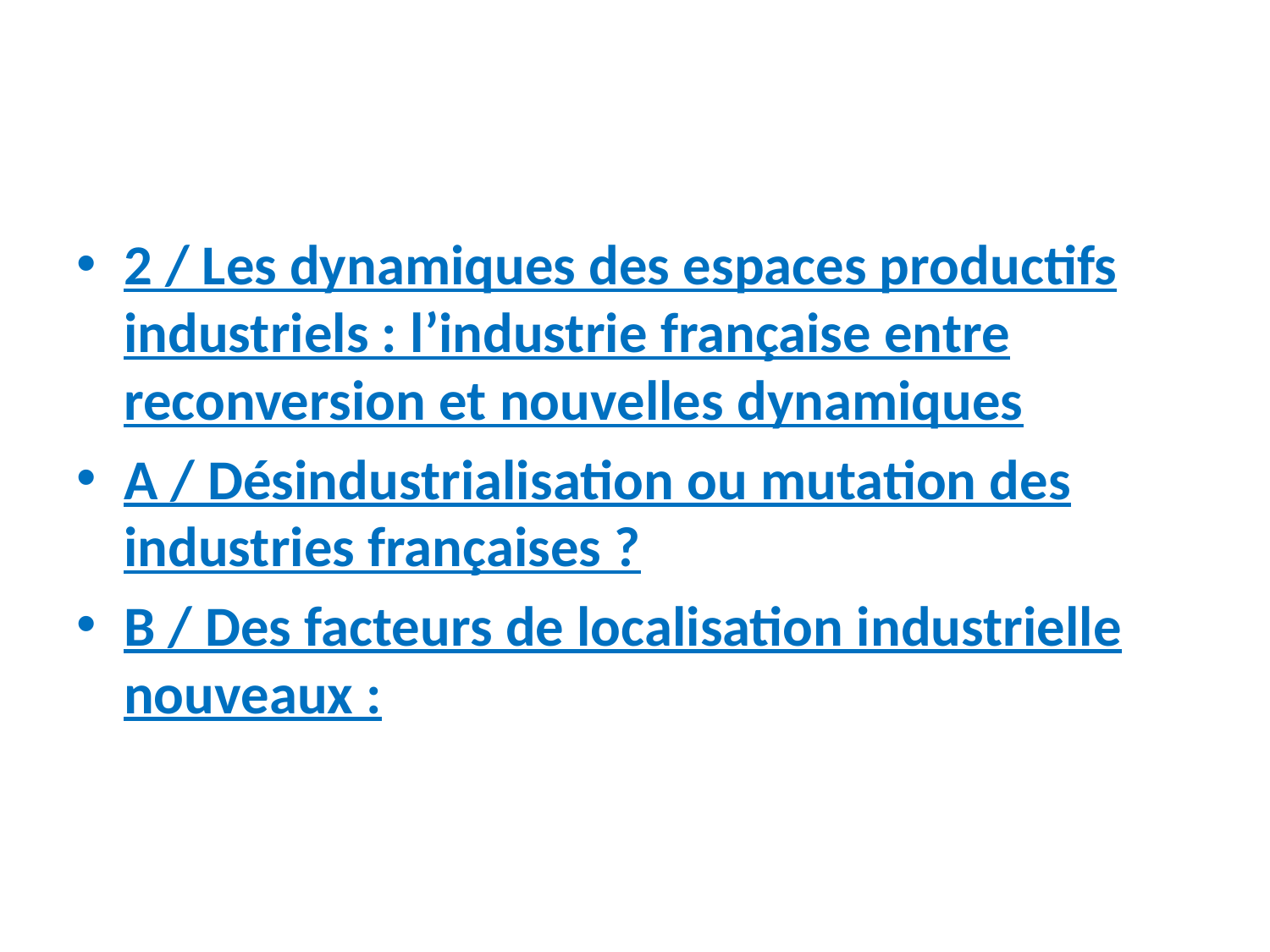

#
2 / Les dynamiques des espaces productifs industriels : l’industrie française entre reconversion et nouvelles dynamiques
A / Désindustrialisation ou mutation des industries françaises ?
B / Des facteurs de localisation industrielle nouveaux :